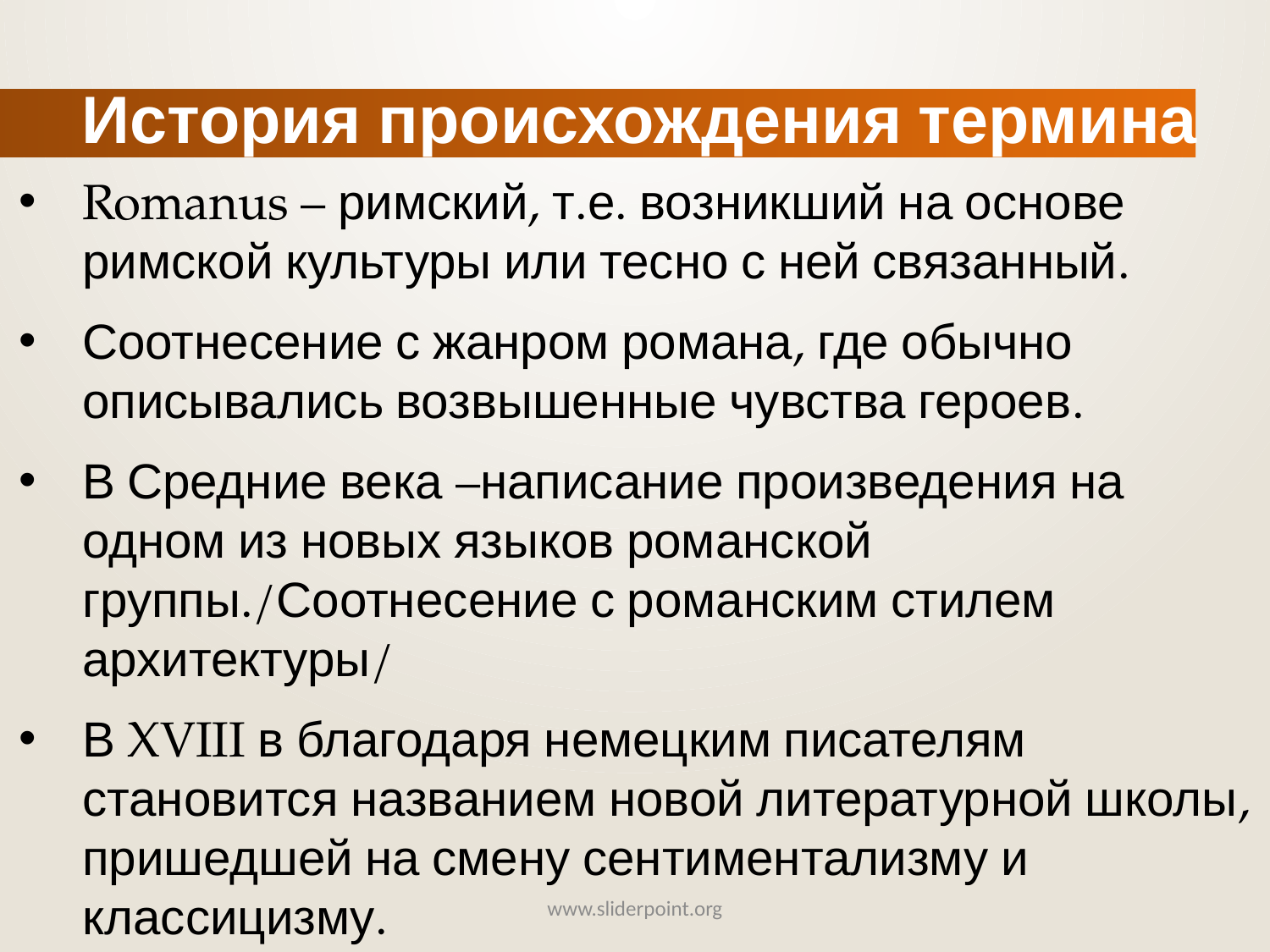

История происхождения термина

Romanus – римский, т.е. возникший на основе римской культуры или тесно с ней связанный.
Соотнесение с жанром романа, где обычно описывались возвышенные чувства героев.
В Средние века –написание произведения на одном из новых языков романской группы./Соотнесение с романским стилем архитектуры/
В XVIII в благодаря немецким писателям становится названием новой литературной школы, пришедшей на смену сентиментализму и классицизму.
www.sliderpoint.org